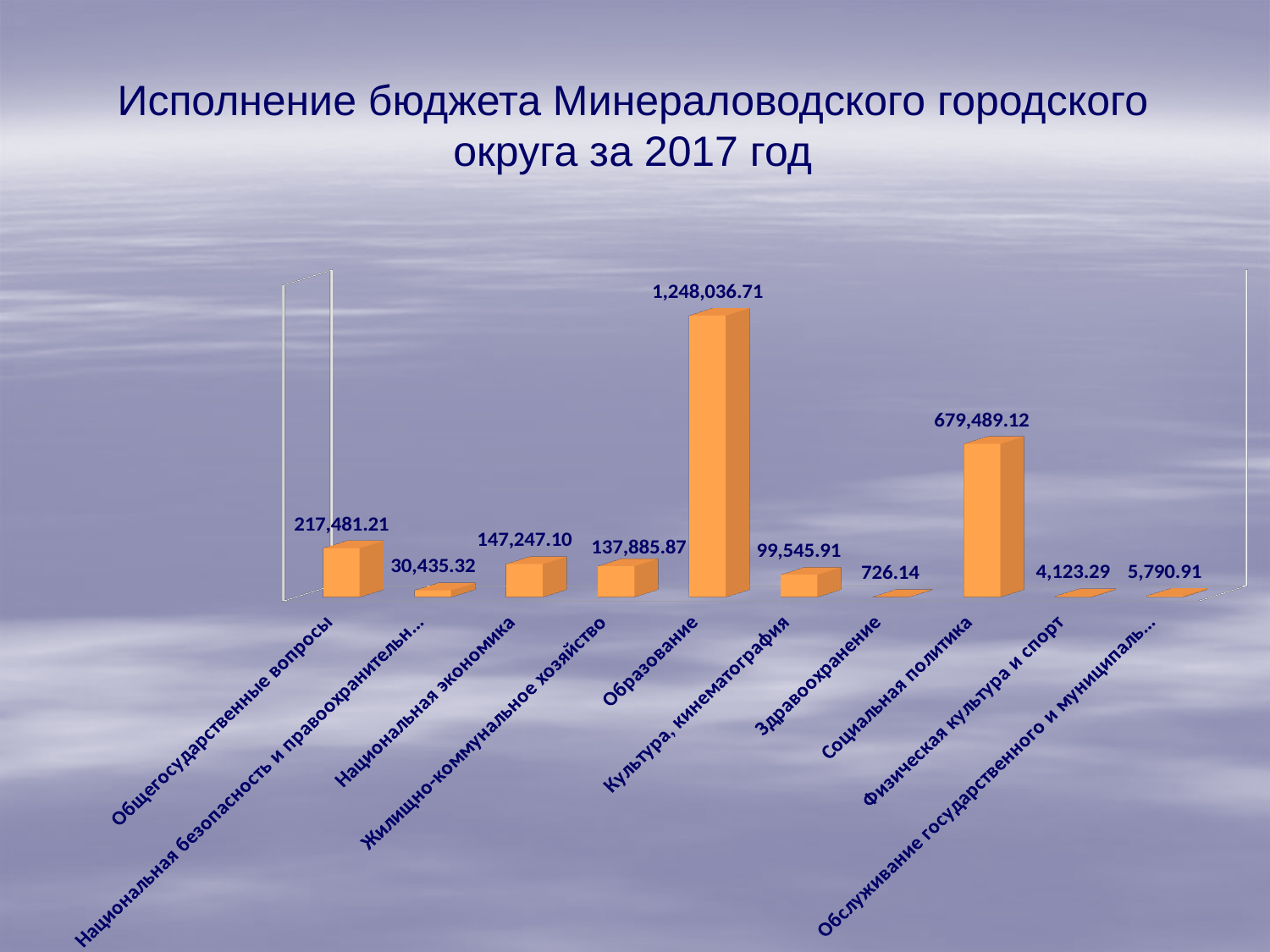

# Исполнение бюджета Минераловодского городского округа за 2017 год

[unsupported chart]